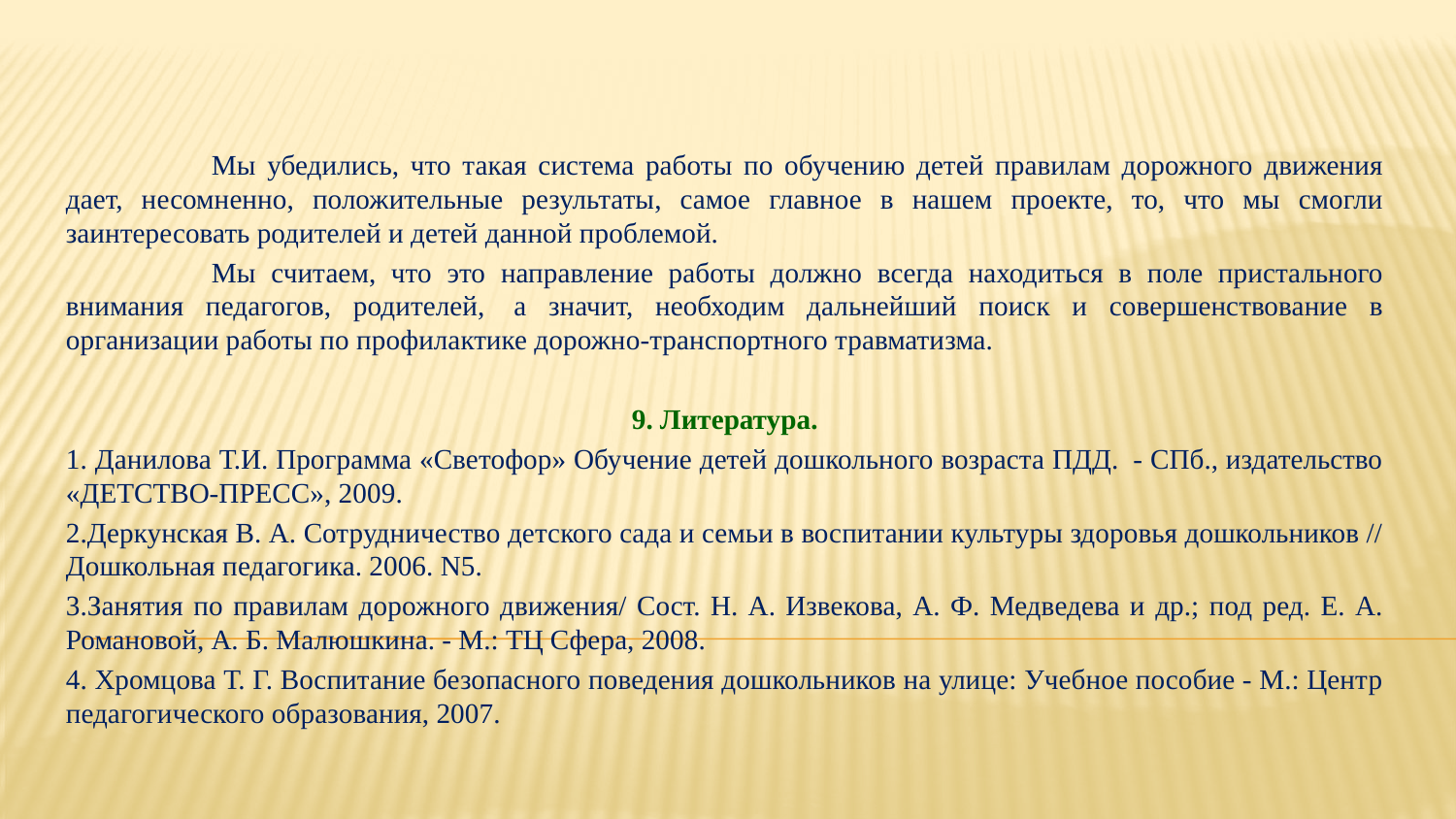

Мы убедились, что такая система работы по обучению детей правилам дорожного движения дает, несомненно, положительные результаты, самое главное в нашем проекте, то, что мы смогли заинтересовать родителей и детей данной проблемой.
	Мы считаем, что это направление работы должно всегда находиться в поле пристального внимания педагогов, родителей,  а значит, необходим дальнейший поиск и совершенствование в организации работы по профилактике дорожно-транспортного травматизма.

9. Литература.
1. Данилова Т.И. Программа «Светофор» Обучение детей дошкольного возраста ПДД.  - СПб., издательство «ДЕТСТВО-ПРЕСС», 2009.
2.Деркунская В. А. Сотрудничество детского сада и семьи в воспитании культуры здоровья дошкольников // Дошкольная педагогика. 2006. N5.
3.Занятия по правилам дорожного движения/ Сост. Н. А. Извекова, А. Ф. Медведева и др.; под ред. Е. А. Романовой, А. Б. Малюшкина. - М.: ТЦ Сфера, 2008.
4. Хромцова Т. Г. Воспитание безопасного поведения дошкольников на улице: Учебное пособие - М.: Центр педагогического образования, 2007.